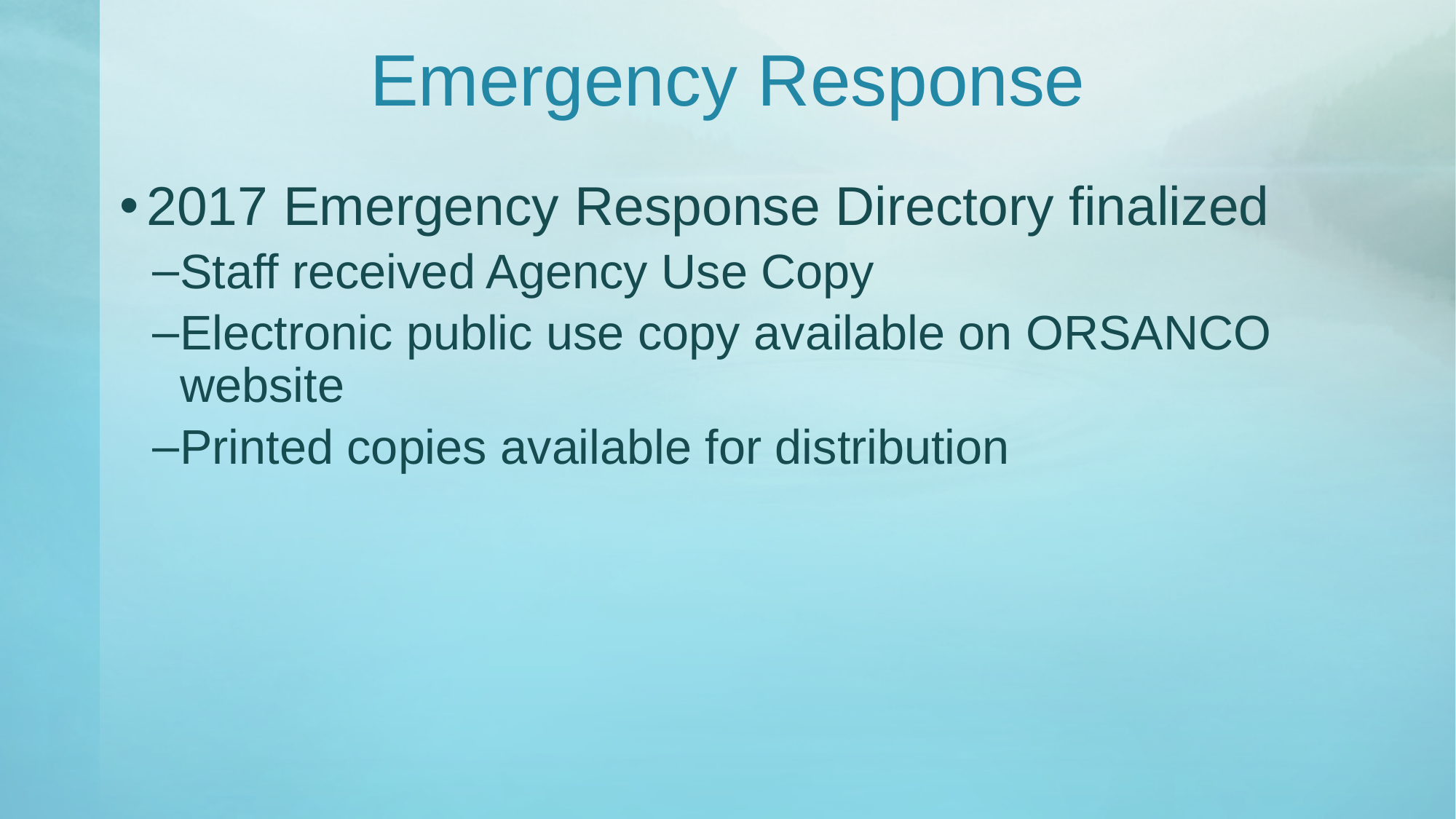

# Emergency Response
2017 Emergency Response Directory finalized
Staff received Agency Use Copy
Electronic public use copy available on ORSANCO website
Printed copies available for distribution